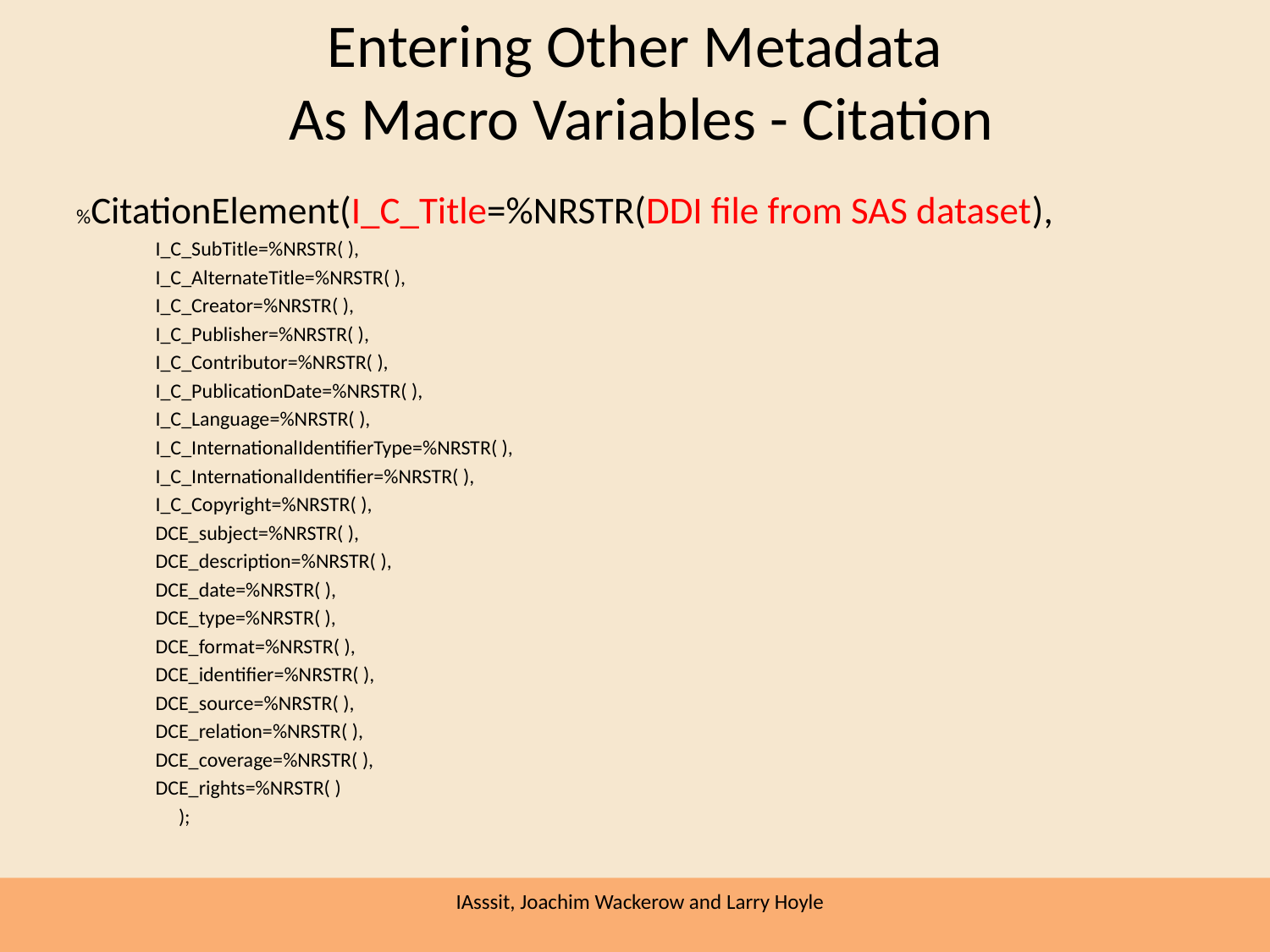

# Entering Other Metadata As Macro Variables - Citation
%CitationElement(I_C_Title=%NRSTR(DDI file from SAS dataset),
                 I_C_SubTitle=%NRSTR( ),
                 I_C_AlternateTitle=%NRSTR( ),
                 I_C_Creator=%NRSTR( ),
                 I_C_Publisher=%NRSTR( ),
                 I_C_Contributor=%NRSTR( ),
                 I_C_PublicationDate=%NRSTR( ),
                 I_C_Language=%NRSTR( ),
                 I_C_InternationalIdentifierType=%NRSTR( ),
                 I_C_InternationalIdentifier=%NRSTR( ),
                 I_C_Copyright=%NRSTR( ),
                 DCE_subject=%NRSTR( ),
                 DCE_description=%NRSTR( ),
                 DCE_date=%NRSTR( ),
                 DCE_type=%NRSTR( ),
                 DCE_format=%NRSTR( ),
                 DCE_identifier=%NRSTR( ),
                 DCE_source=%NRSTR( ),
                 DCE_relation=%NRSTR( ),
                 DCE_coverage=%NRSTR( ),
                 DCE_rights=%NRSTR( )
                      );
IAsssit, Joachim Wackerow and Larry Hoyle